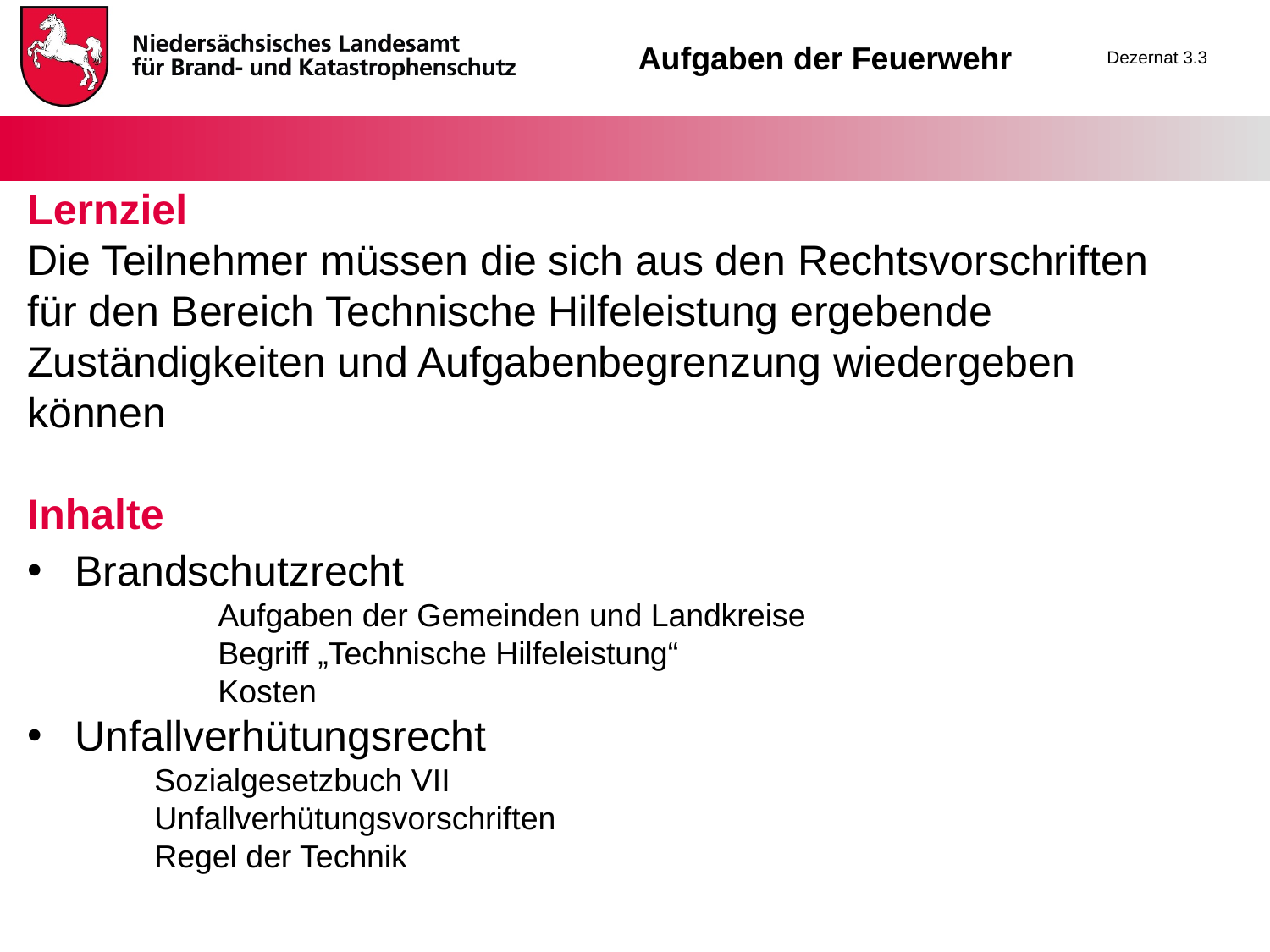

Lernziel
Die Teilnehmer müssen die sich aus den Rechtsvorschriften
für den Bereich Technische Hilfeleistung ergebende Zuständigkeiten und Aufgabenbegrenzung wiedergeben können

Inhalte
Brandschutzrecht
	Aufgaben der Gemeinden und Landkreise
	Begriff „Technische Hilfeleistung“
	Kosten
Unfallverhütungsrecht
	Sozialgesetzbuch VII
	Unfallverhütungsvorschriften
	Regel der Technik